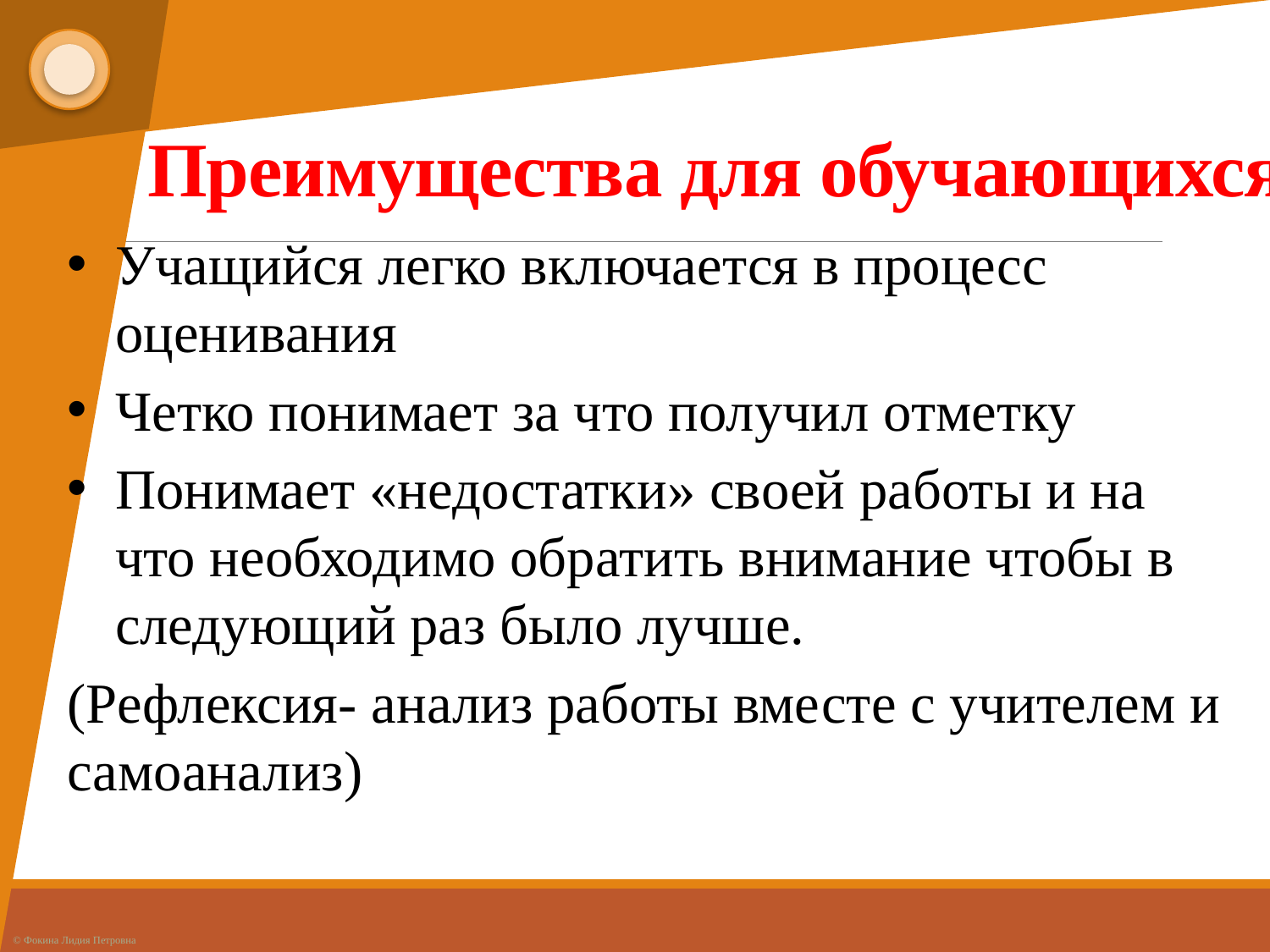

# Преимущества для обучающихся
Учащийся легко включается в процесс оценивания
Четко понимает за что получил отметку
Понимает «недостатки» своей работы и на что необходимо обратить внимание чтобы в следующий раз было лучше.
(Рефлексия- анализ работы вместе с учителем и самоанализ)